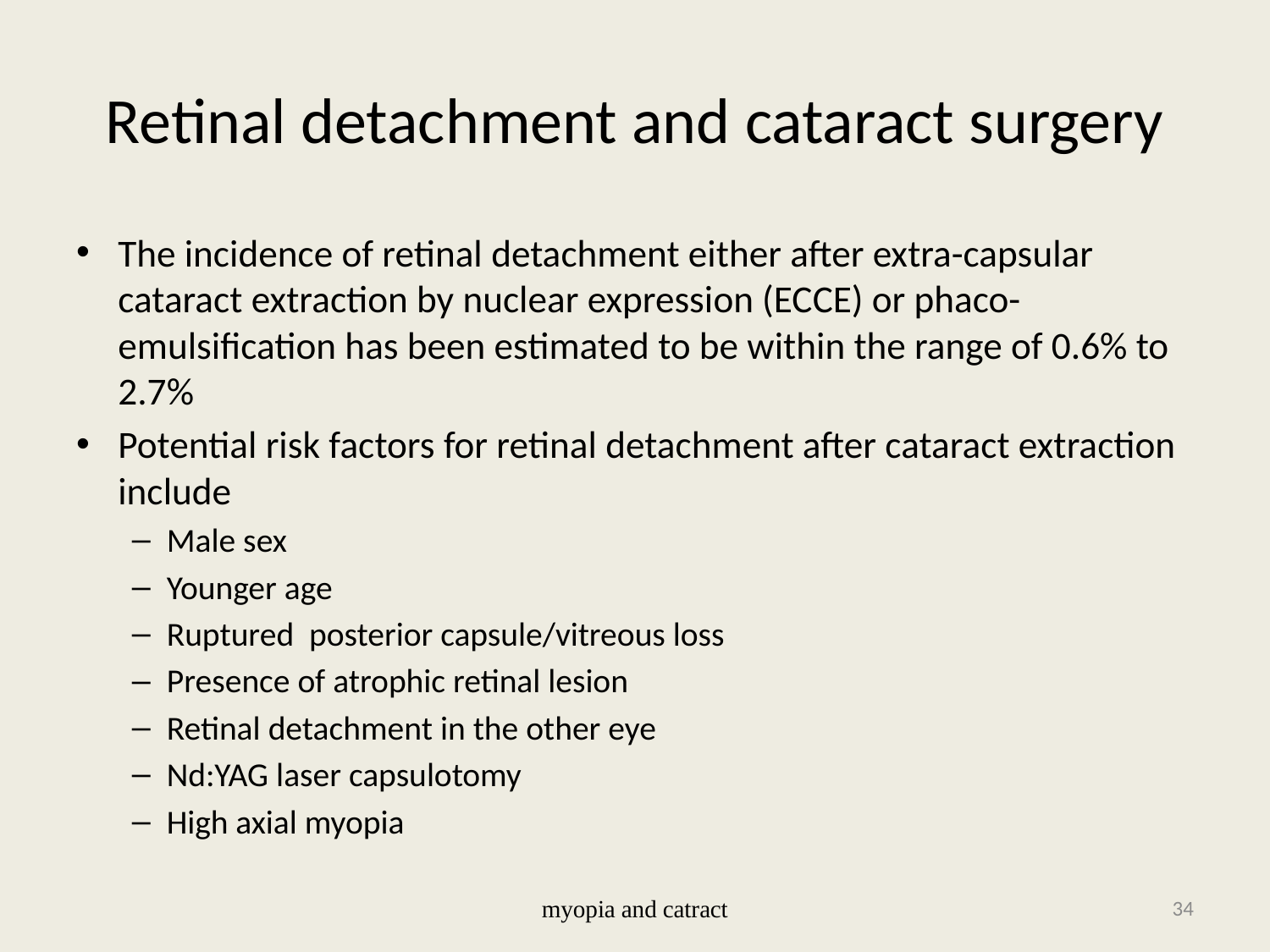

# Retinal detachment and cataract surgery
The incidence of retinal detachment either after extra-capsular cataract extraction by nuclear expression (ECCE) or phaco-emulsification has been estimated to be within the range of 0.6% to 2.7%
Potential risk factors for retinal detachment after cataract extraction include
Male sex
Younger age
Ruptured  posterior capsule/vitreous loss
Presence of atrophic retinal lesion
Retinal detachment in the other eye
Nd:YAG laser capsulotomy
High axial myopia
myopia and catract
34